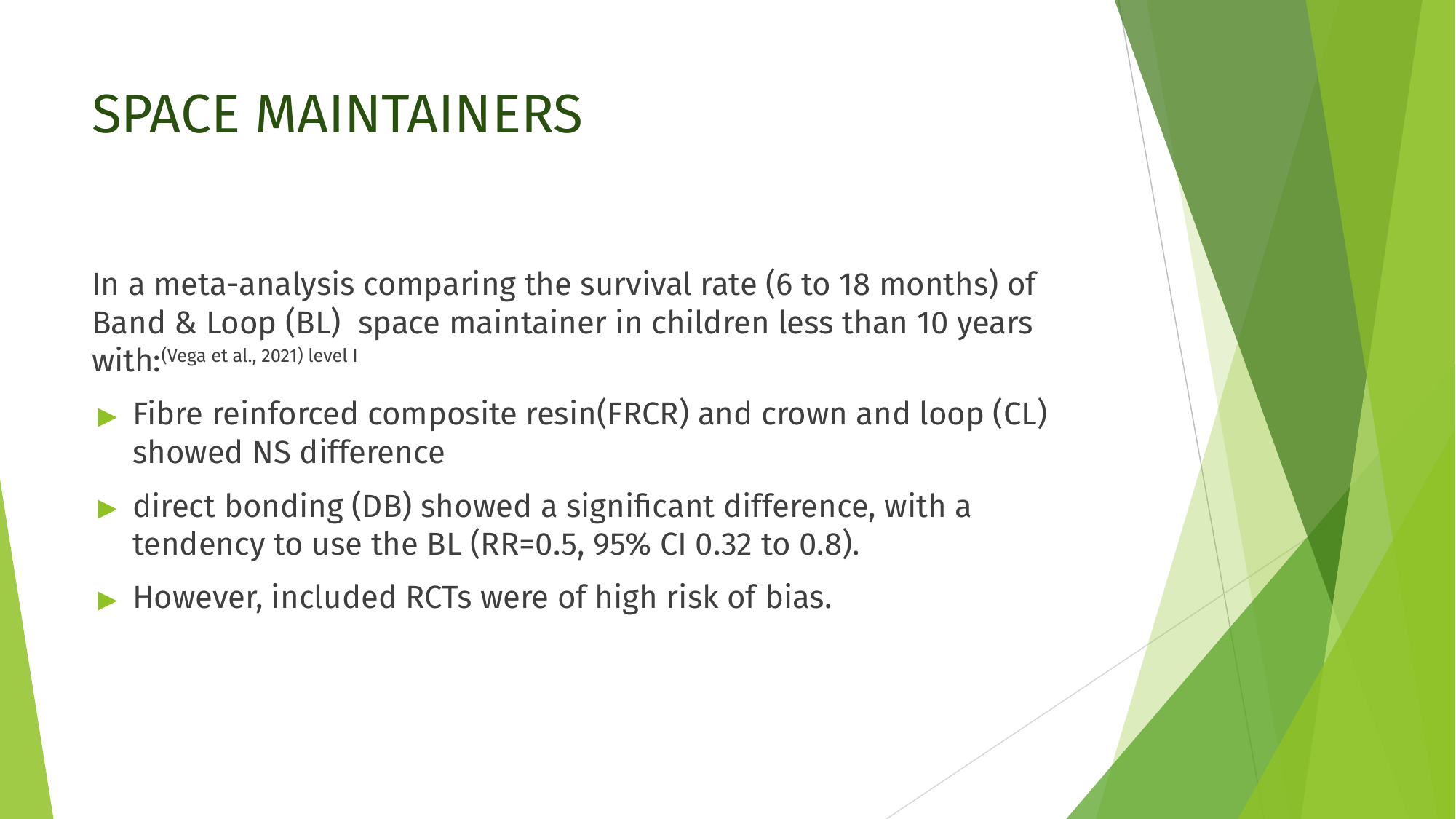

# SPACE MAINTAINERS
In a meta-analysis comparing the survival rate (6 to 18 months) of Band & Loop (BL)  space maintainer in children less than 10 years with:(Vega et al., 2021) level I
Fibre reinforced composite resin(FRCR) and crown and loop (CL) showed NS difference
direct bonding (DB) showed a significant difference, with a tendency to use the BL (RR=0.5, 95% CI 0.32 to 0.8).
However, included RCTs were of high risk of bias.